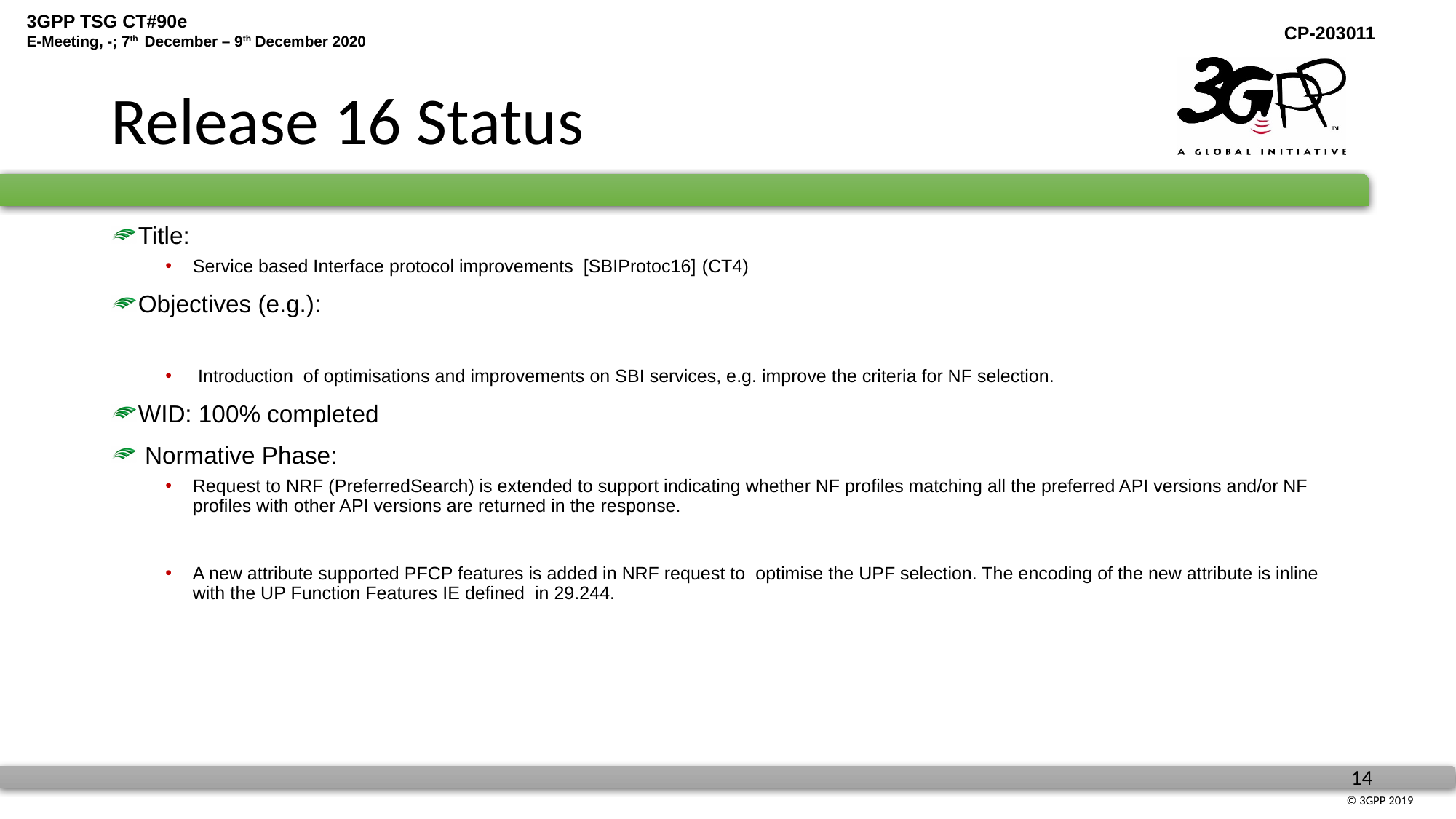

# Release 16 Status
Title:
Service based Interface protocol improvements  [SBIProtoc16] (CT4)
Objectives (e.g.):

 Introduction  of optimisations and improvements on SBI services, e.g. improve the criteria for NF selection.
WID: 100% completed
 Normative Phase:
Request to NRF (PreferredSearch) is extended to support indicating whether NF profiles matching all the preferred API versions and/or NF profiles with other API versions are returned in the response.

A new attribute supported PFCP features is added in NRF request to  optimise the UPF selection. The encoding of the new attribute is inline with the UP Function Features IE defined  in 29.244.